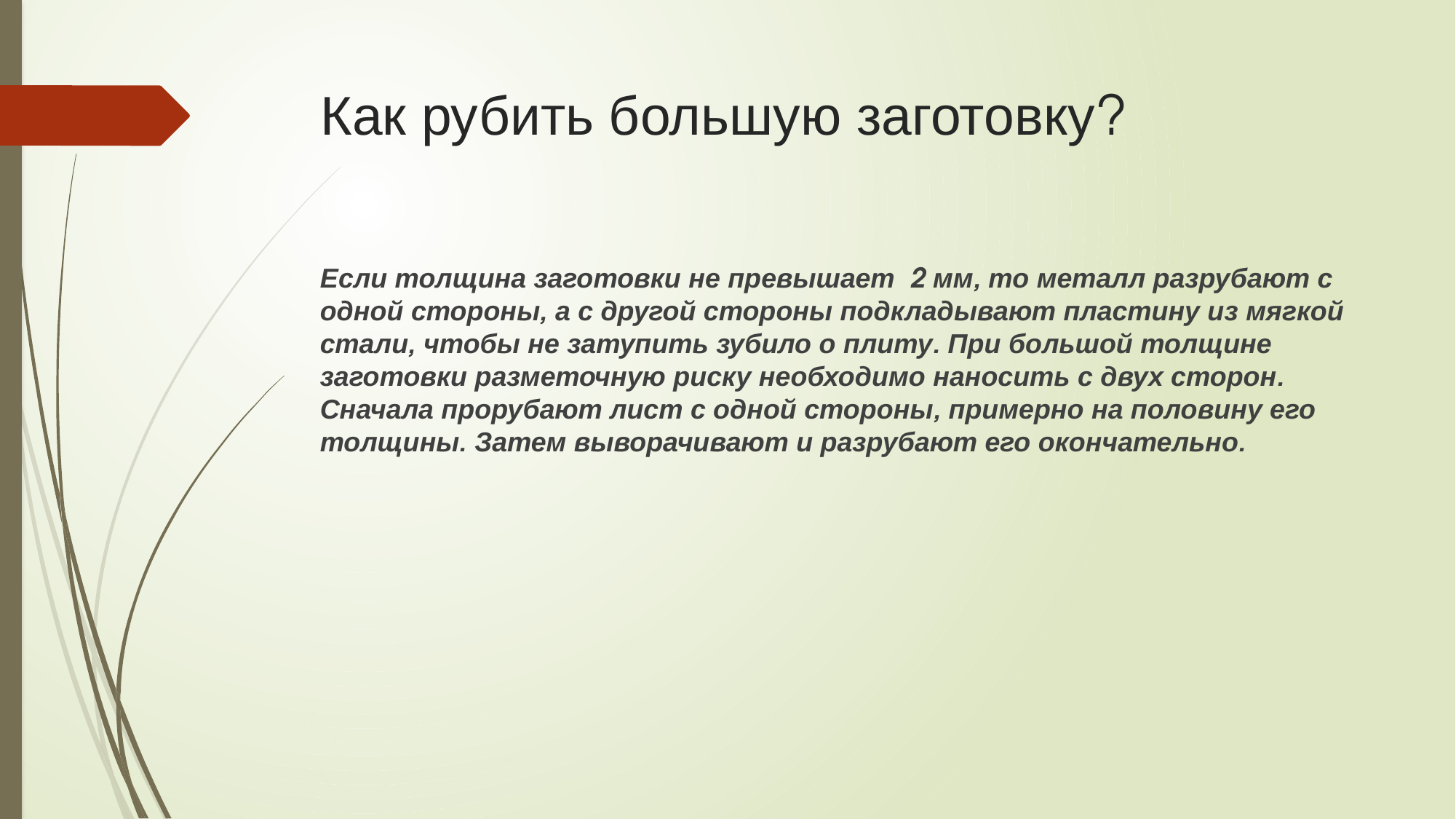

# Как рубить большую заготовку?
Если толщина заготовки не превышает  2 мм, то металл разрубают с одной стороны, а с другой стороны подкладывают пластину из мягкой стали, чтобы не затупить зубило о плиту. При большой толщине заготовки разметочную риску необходимо наносить с двух сторон. Сначала прорубают лист с одной стороны, примерно на половину его толщины. Затем выворачивают и разрубают его окончательно.